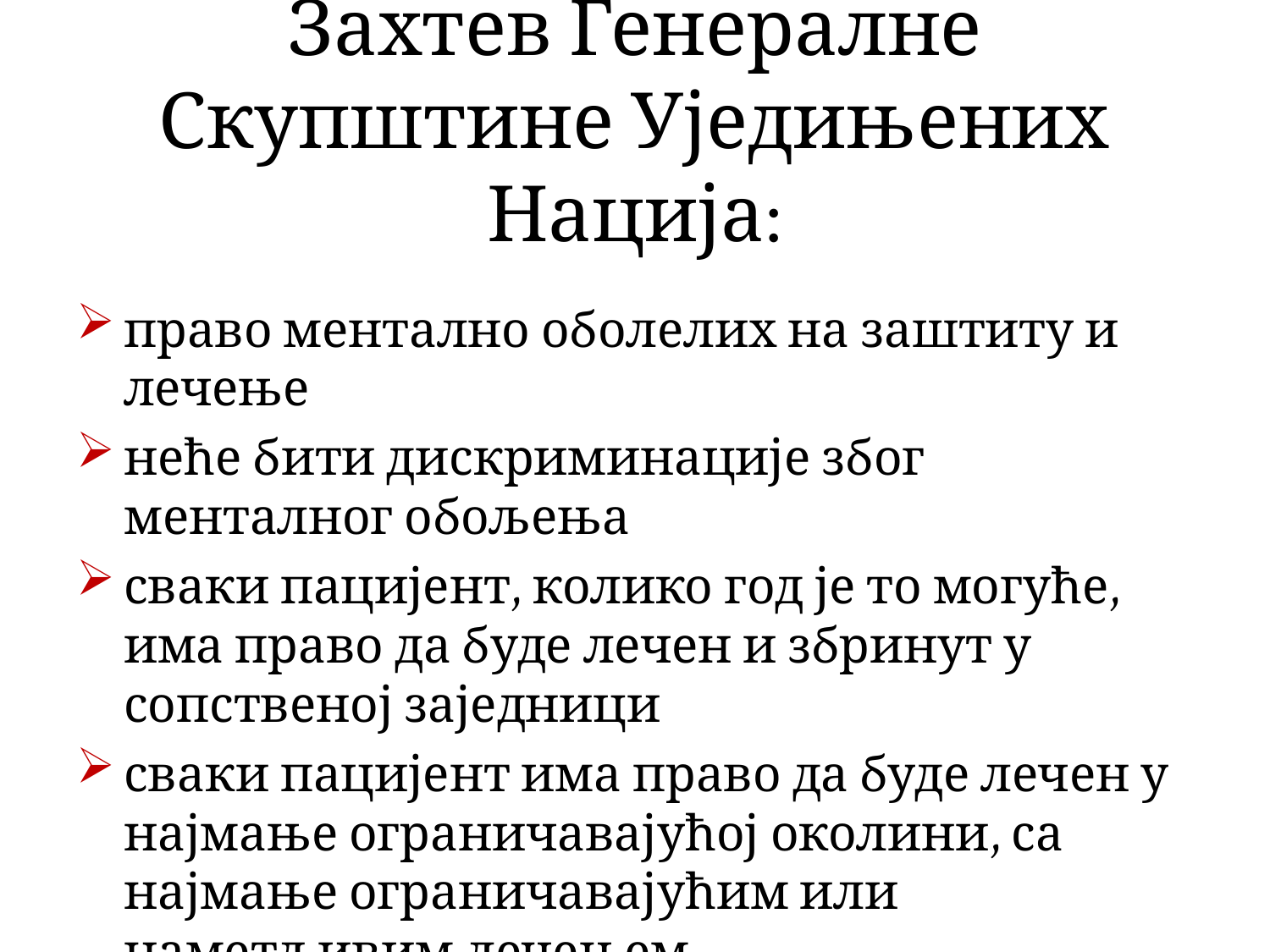

# Захтев Генералне Скупштине Уједињених Нација:

право ментално оболелих на заштиту и лечење
неће бити дискриминације због менталног обољења
сваки пацијент, колико год је то могуће, има право да буде лечен и збринут у сопственој заједници
сваки пацијент има право да буде лечен у најмање ограничавајућој околини, са најмање ограничавајућим или наметљивим лечењем